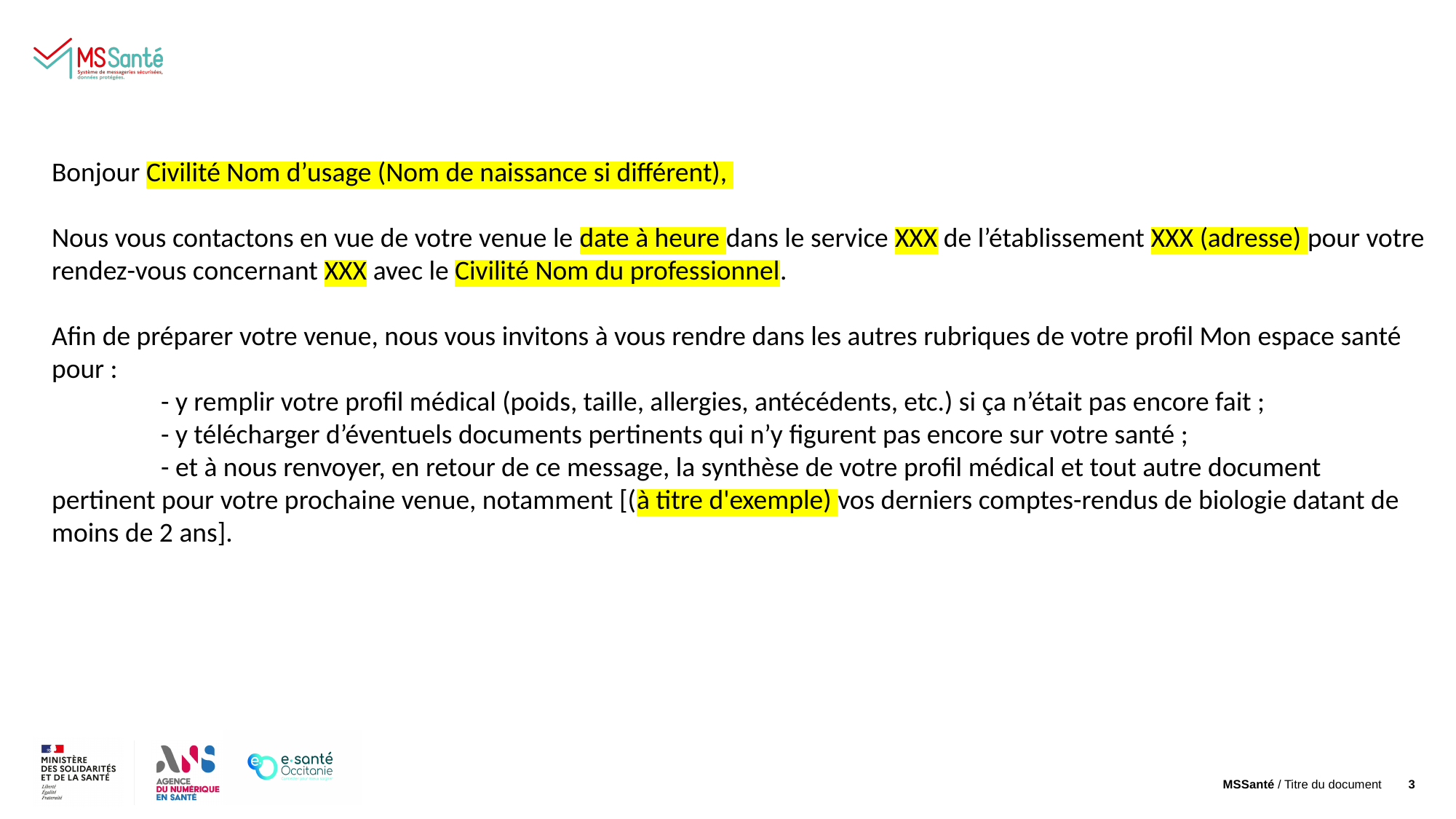

Bonjour Civilité Nom d’usage (Nom de naissance si différent),

Nous vous contactons en vue de votre venue le date à heure dans le service XXX de l’établissement XXX (adresse) pour votre rendez-vous concernant XXX avec le Civilité Nom du professionnel.

Afin de préparer votre venue, nous vous invitons à vous rendre dans les autres rubriques de votre profil Mon espace santé pour :
	- y remplir votre profil médical (poids, taille, allergies, antécédents, etc.) si ça n’était pas encore fait ;
	- y télécharger d’éventuels documents pertinents qui n’y figurent pas encore sur votre santé ;
	- et à nous renvoyer, en retour de ce message, la synthèse de votre profil médical et tout autre document pertinent pour votre prochaine venue, notamment [(à titre d'exemple) vos derniers comptes-rendus de biologie datant de moins de 2 ans].